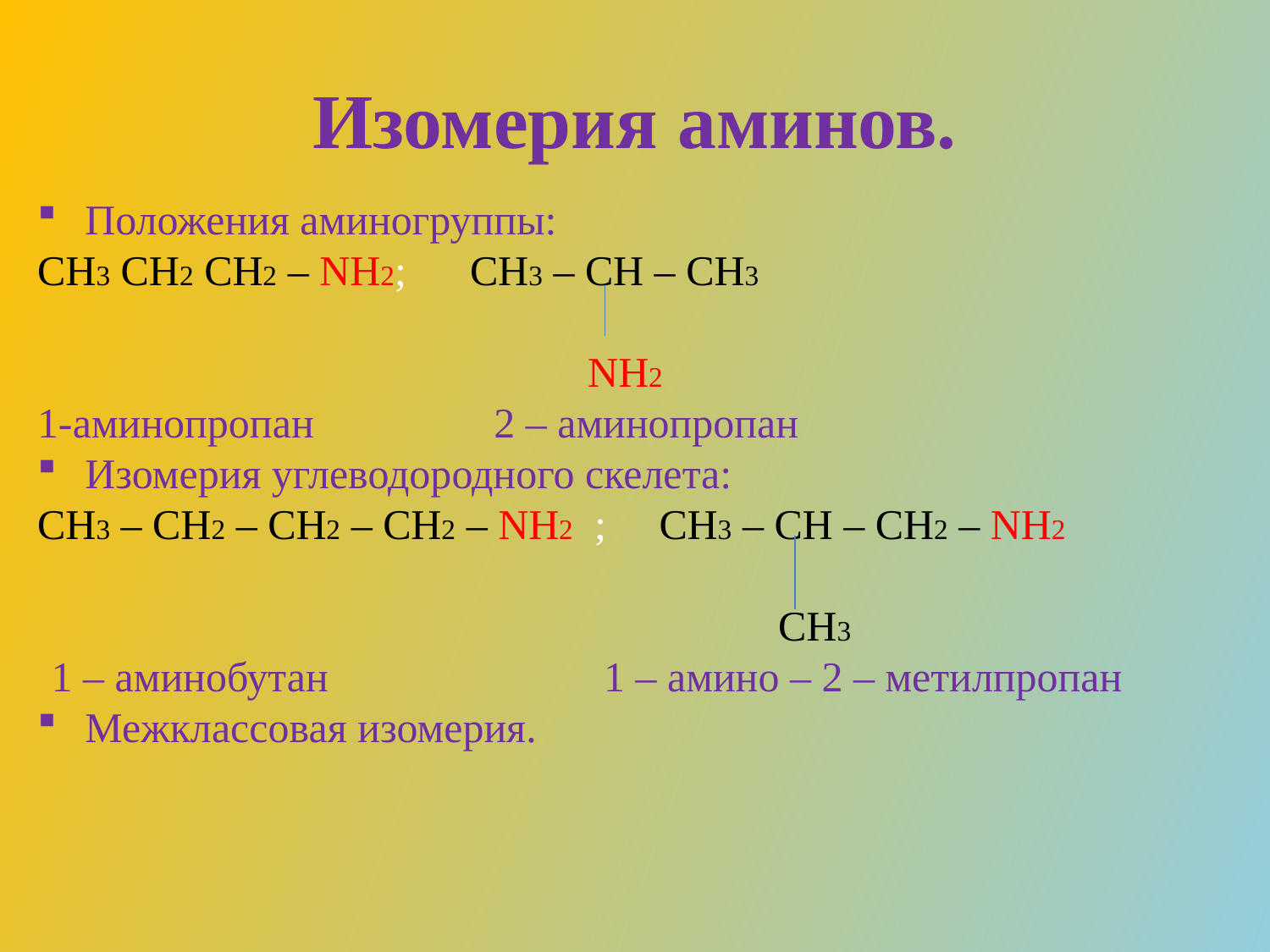

# Изомерия аминов.
Положения аминогруппы:
CH3 CH2 CH2 – NH2;      CH3 – CH – CH3

                                                    NH2
1-аминопропан                 2 – аминопропан
Изомерия углеводородного скелета:
CH3 – CH2 – CH2 – CH2 – NH2  ;     CH3 – CH – CH2 – NH2

                                                                      CH3
  1 – аминобутан                          1 – амино – 2 – метилпропан
Межклассовая изомерия.